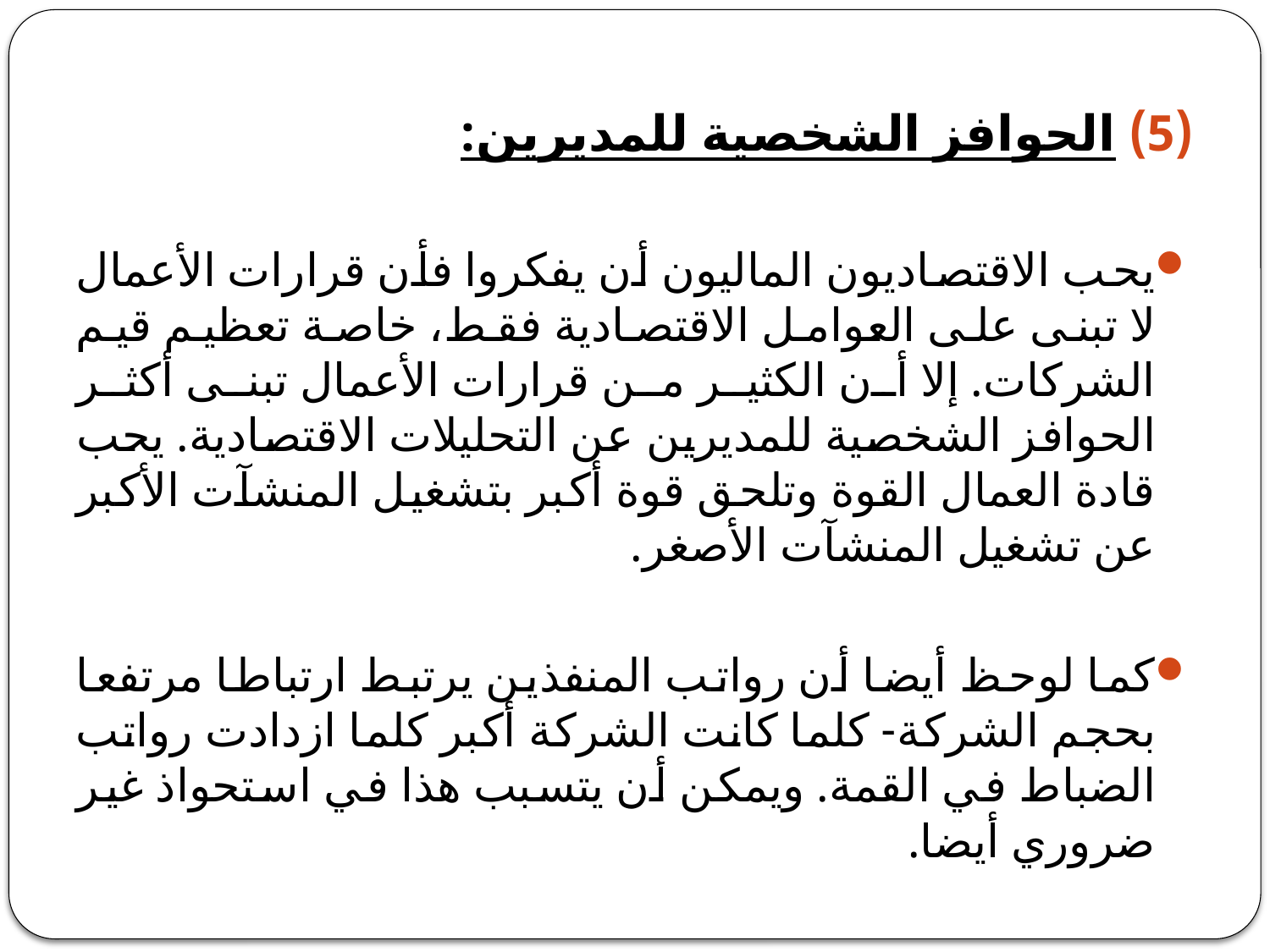

#
(5) الحوافز الشخصية للمديرين:

يحب الاقتصاديون الماليون أن يفكروا فأن قرارات الأعمال لا تبنى على العوامل الاقتصادية فقط، خاصة تعظيم قيم الشركات. إلا أن الكثير من قرارات الأعمال تبنى أكثر الحوافز الشخصية للمديرين عن التحليلات الاقتصادية. يحب قادة العمال القوة وتلحق قوة أكبر بتشغيل المنشآت الأكبر عن تشغيل المنشآت الأصغر.

كما لوحظ أيضا أن رواتب المنفذين يرتبط ارتباطا مرتفعا بحجم الشركة- كلما كانت الشركة أكبر كلما ازدادت رواتب الضباط في القمة. ويمكن أن يتسبب هذا في استحواذ غير ضروري أيضا.